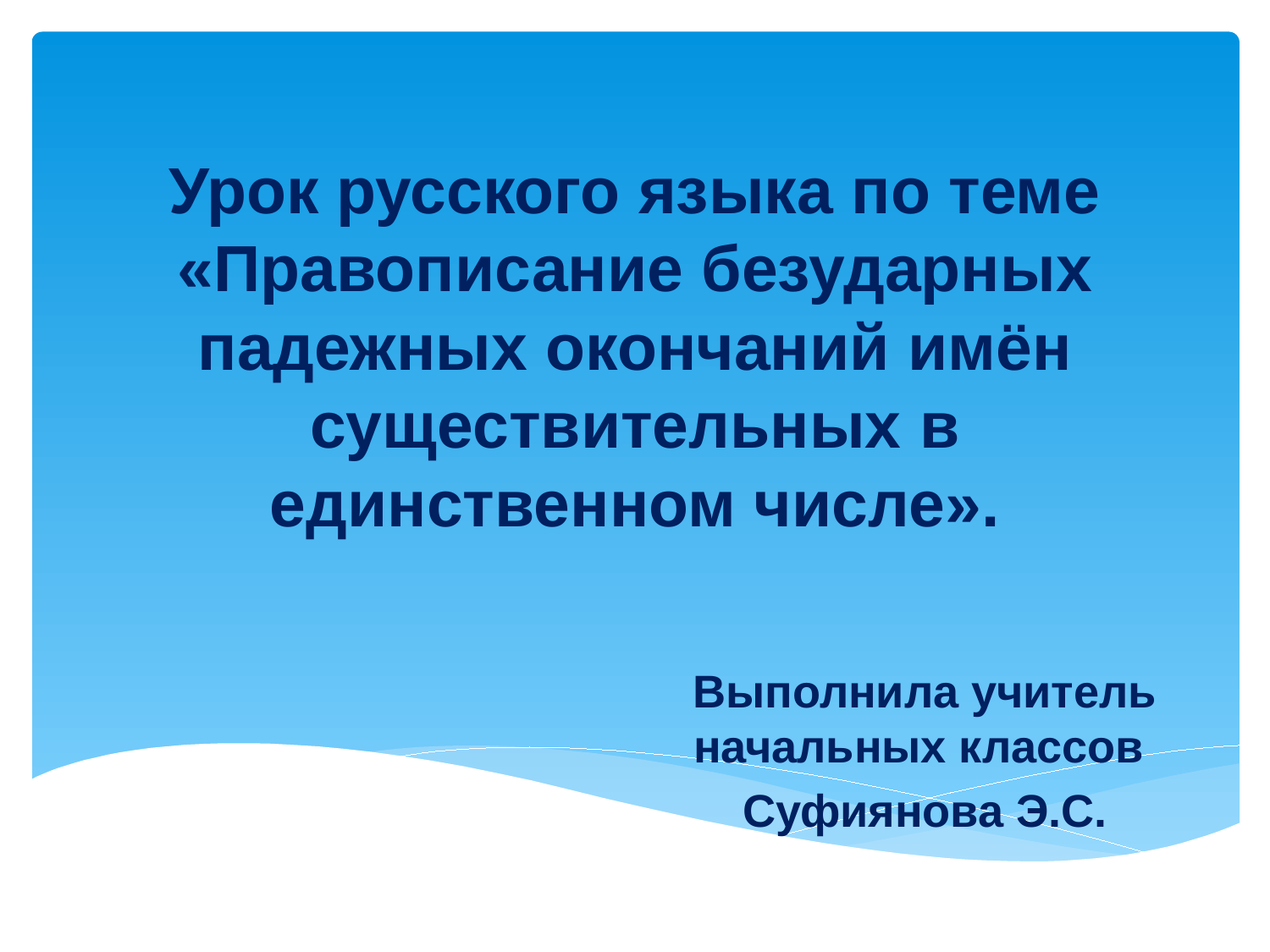

# Урок русского языка по теме «Правописание безударных падежных окончаний имён существительных в единственном числе».
Выполнила учитель начальных классов
Суфиянова Э.С.